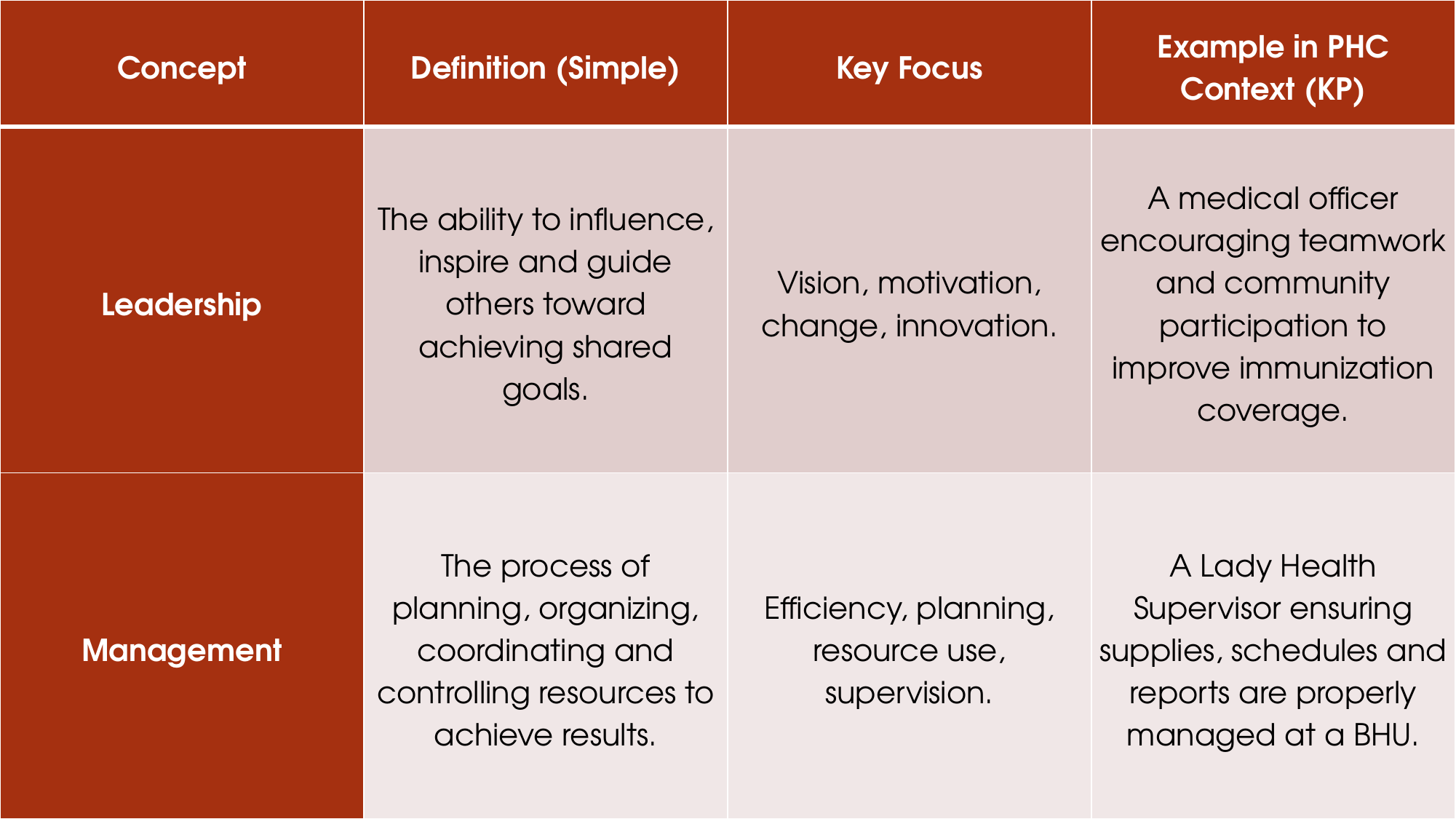

| Concept | Definition (Simple) | Key Focus | Example in PHC Context (KP) |
| --- | --- | --- | --- |
| Leadership | The ability to influence, inspire and guide others toward achieving shared goals. | Vision, motivation, change, innovation. | A medical officer encouraging teamwork and community participation to improve immunization coverage. |
| Management | The process of planning, organizing, coordinating and controlling resources to achieve results. | Efficiency, planning, resource use, supervision. | A Lady Health Supervisor ensuring supplies, schedules and reports are properly managed at a BHU. |
#